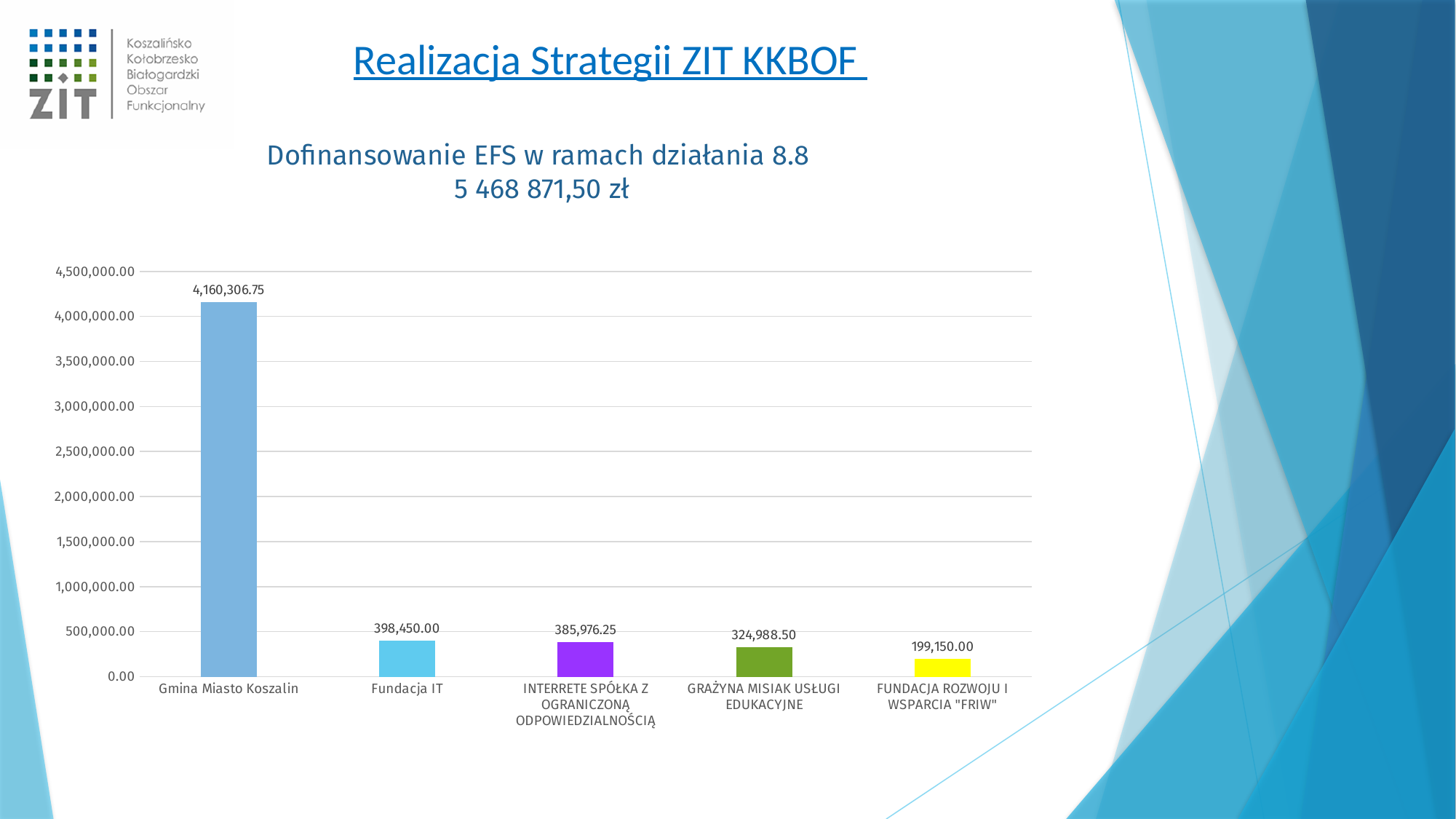

Realizacja Strategii ZIT KKBOF
Dofinansowanie EFS w ramach działania 8.8
5 468 871,50 zł

### Chart

| Category | Wartość dofin.  |
|---|---|
| Gmina Miasto Koszalin | 4160306.75 |
| Fundacja IT | 398450.0 |
| INTERRETE SPÓŁKA Z OGRANICZONĄ ODPOWIEDZIALNOŚCIĄ | 385976.25 |
| GRAŻYNA MISIAK USŁUGI EDUKACYJNE | 324988.5 |
| FUNDACJA ROZWOJU I WSPARCIA "FRIW" | 199150.0 |